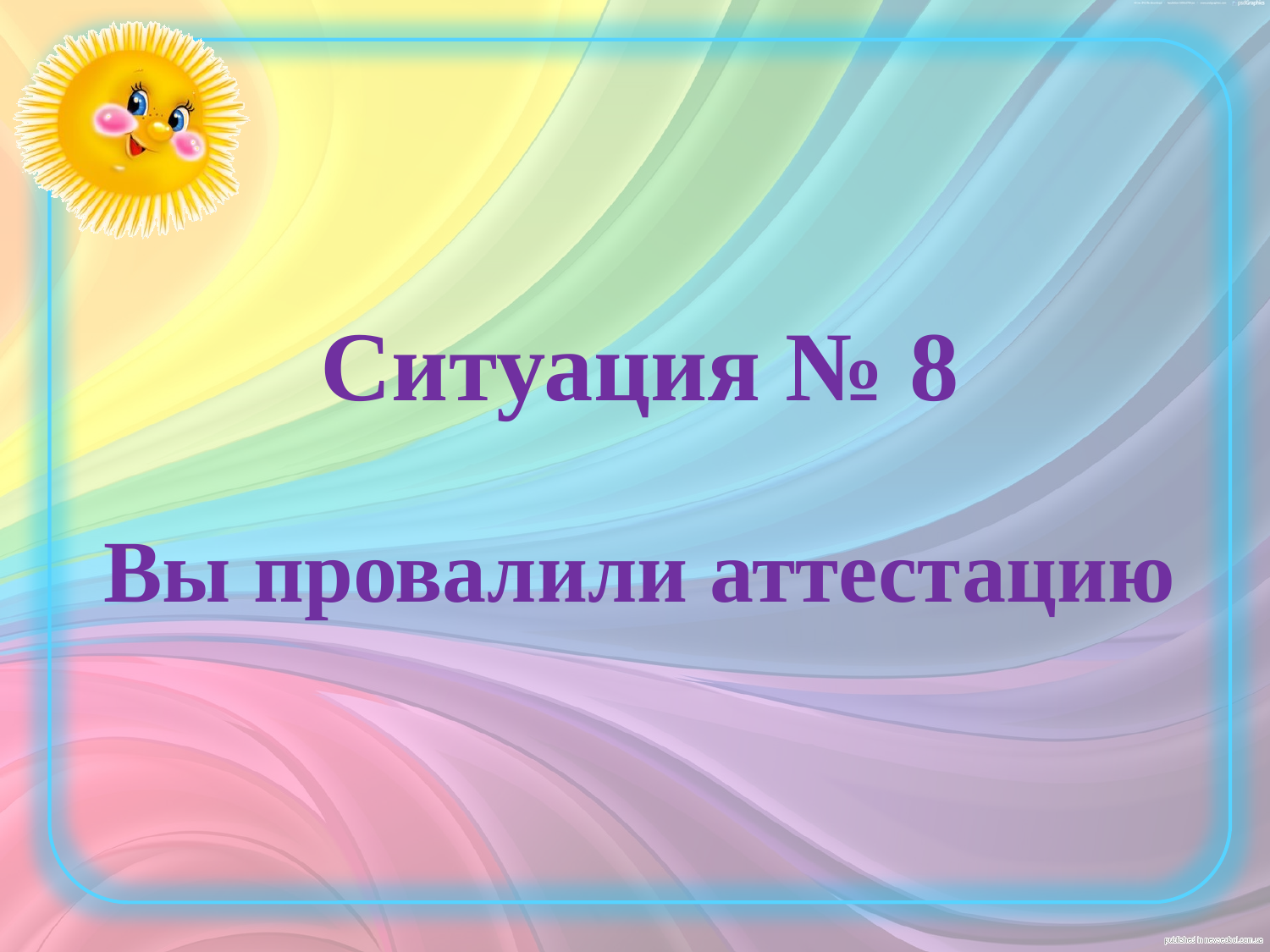

# Ситуация № 8 Вы провалили аттестацию